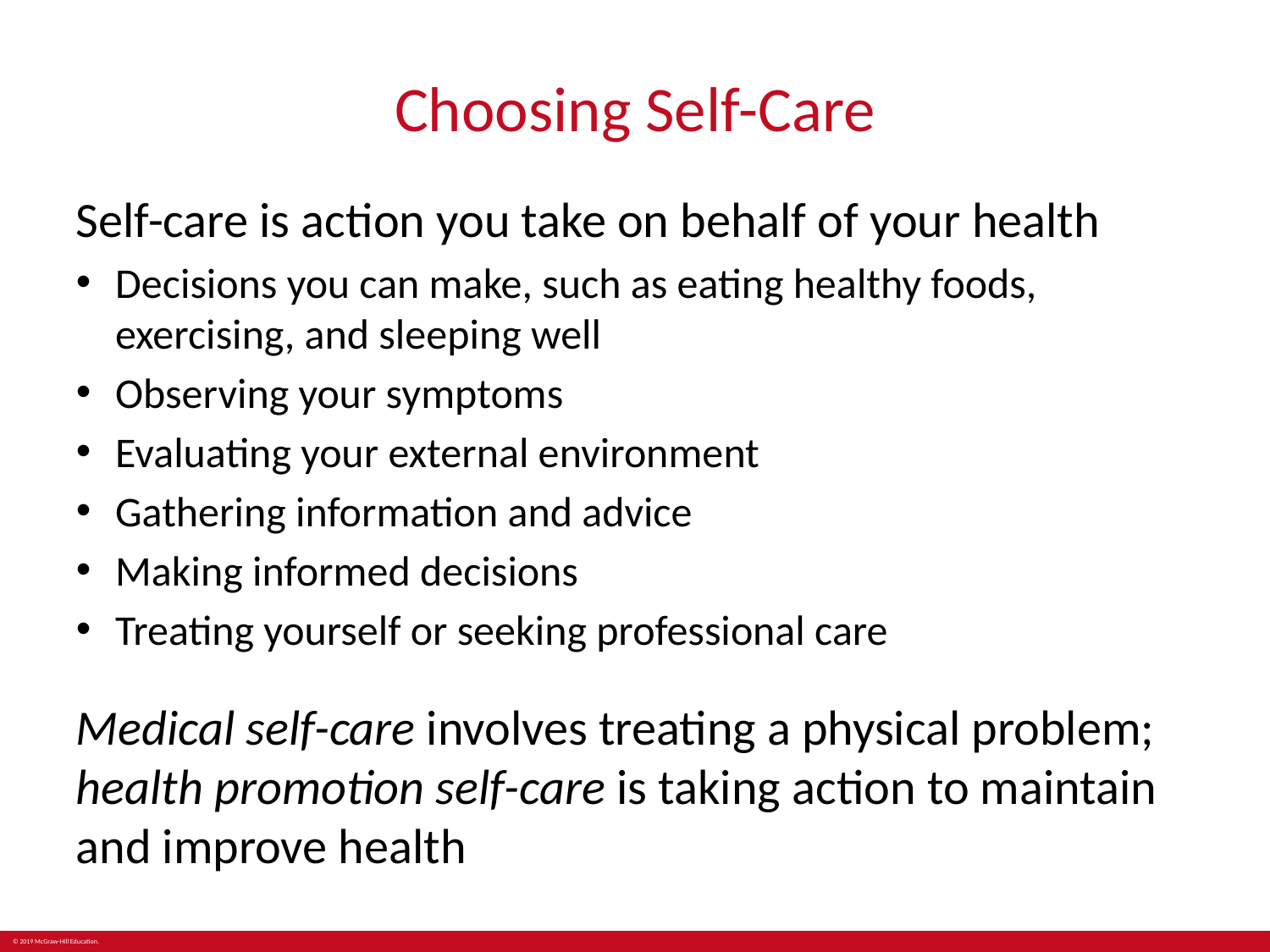

# Choosing Self-Care
Self-care is action you take on behalf of your health
Decisions you can make, such as eating healthy foods, exercising, and sleeping well
Observing your symptoms
Evaluating your external environment
Gathering information and advice
Making informed decisions
Treating yourself or seeking professional care
Medical self-care involves treating a physical problem; health promotion self-care is taking action to maintain and improve health